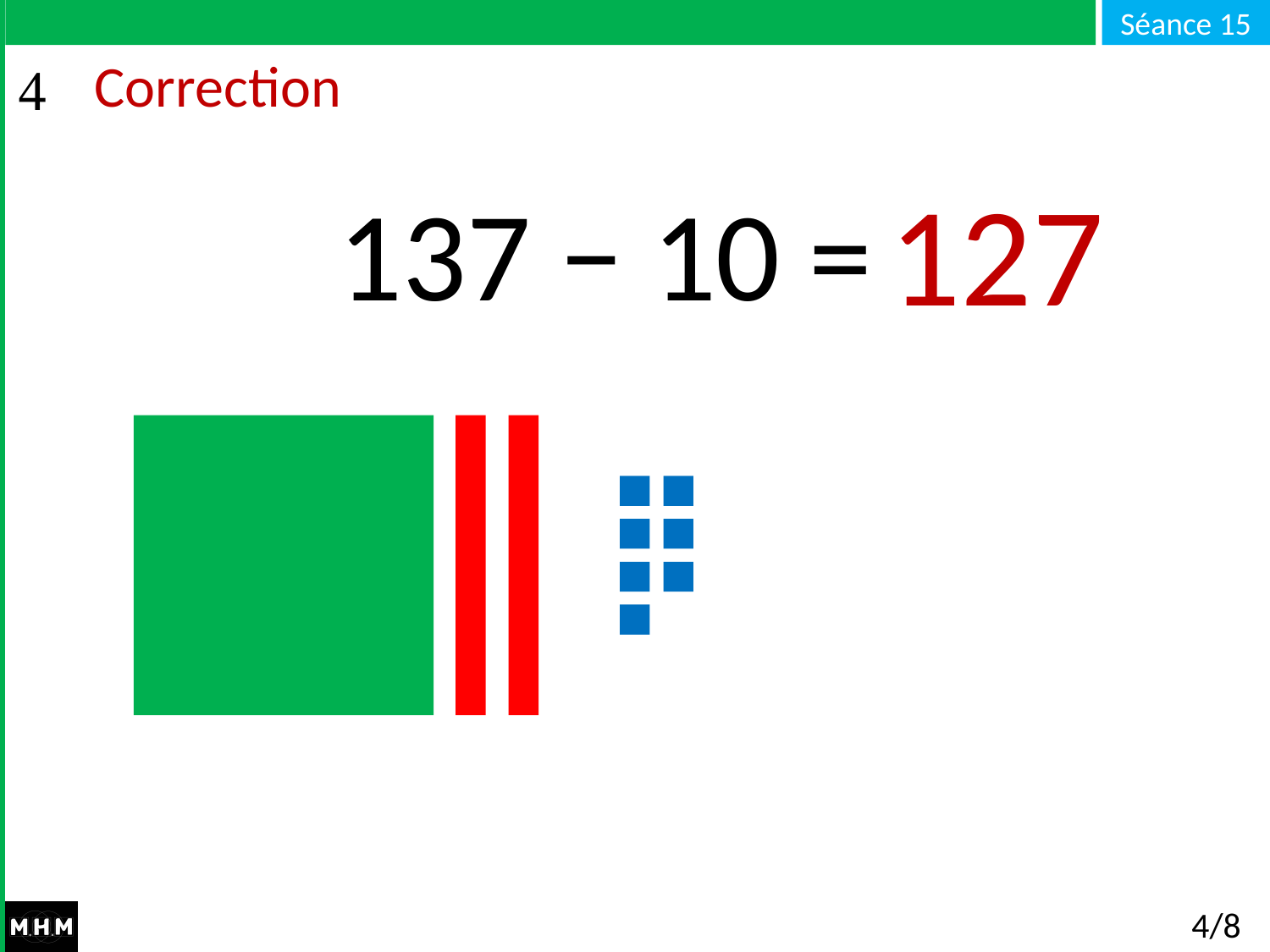

# Correction
127
137 − 10 = …

4/8